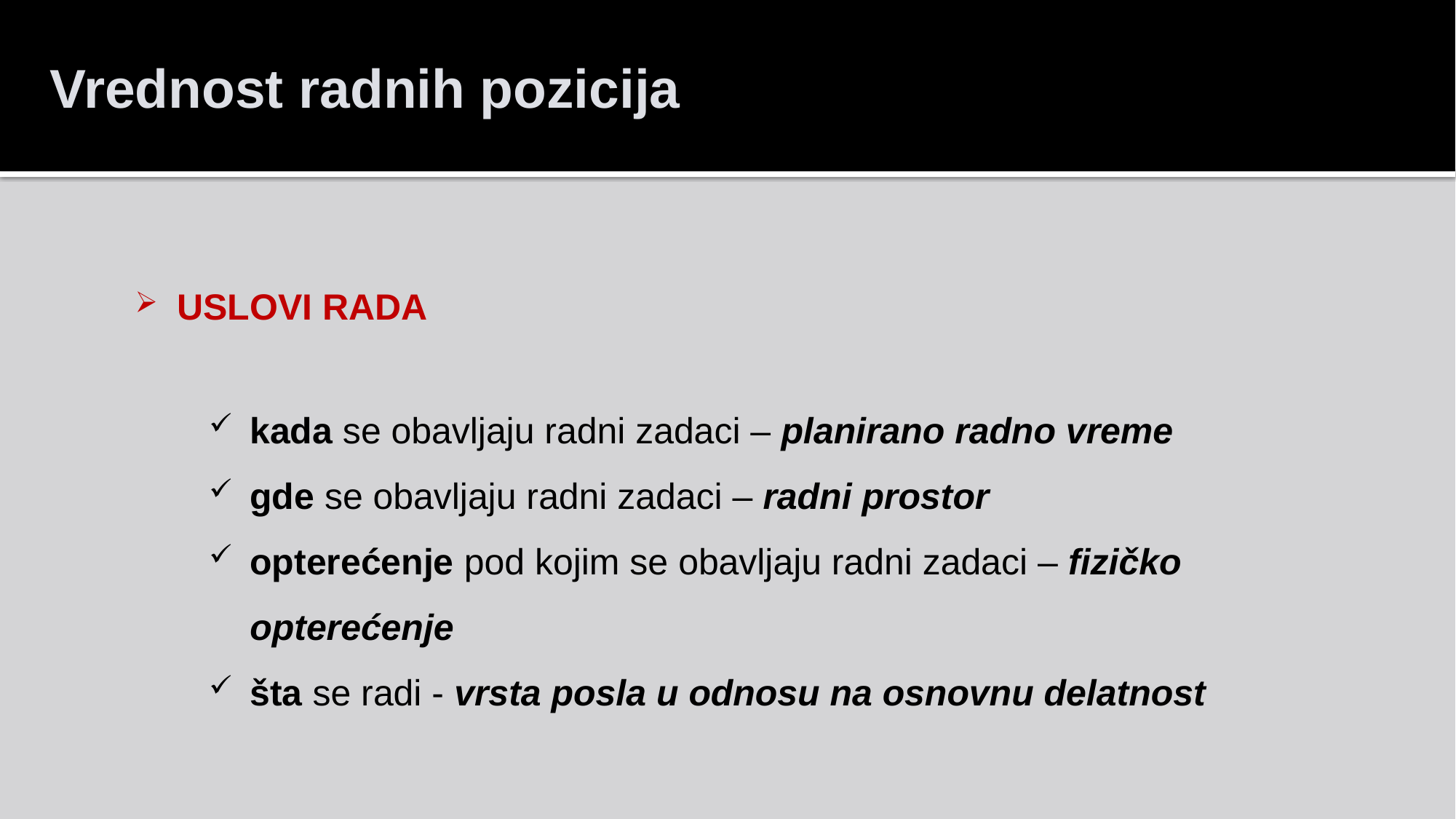

Vrednost radnih pozicija

USLOVI RADA

kada se obavljaju radni zadaci – planirano radno vreme
gde se obavljaju radni zadaci – radni prostor
opterećenje pod kojim se obavljaju radni zadaci – fizičko opterećenje
šta se radi - vrsta posla u odnosu na osnovnu delatnost